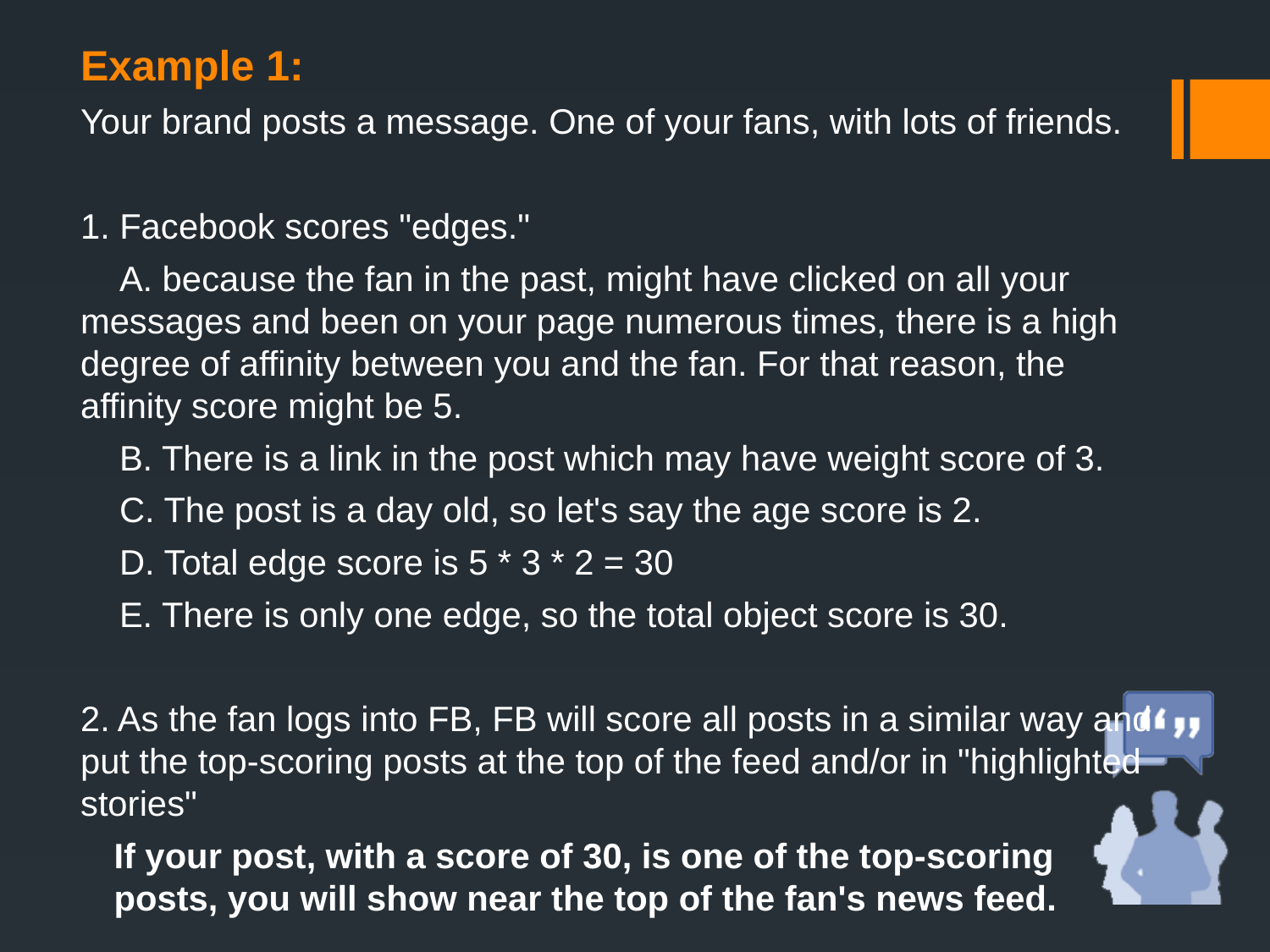

Example 1:
Your brand posts a message. One of your fans, with lots of friends.

1. Facebook scores "edges."
    A. because the fan in the past, might have clicked on all your messages and been on your page numerous times, there is a high degree of affinity between you and the fan. For that reason, the affinity score might be 5.
    B. There is a link in the post which may have weight score of 3.
    C. The post is a day old, so let's say the age score is 2.
    D. Total edge score is 5 * 3 * 2 = 30
    E. There is only one edge, so the total object score is 30.

2. As the fan logs into FB, FB will score all posts in a similar way and put the top-scoring posts at the top of the feed and/or in "highlighted stories"
If your post, with a score of 30, is one of the top-scoring
posts, you will show near the top of the fan's news feed.